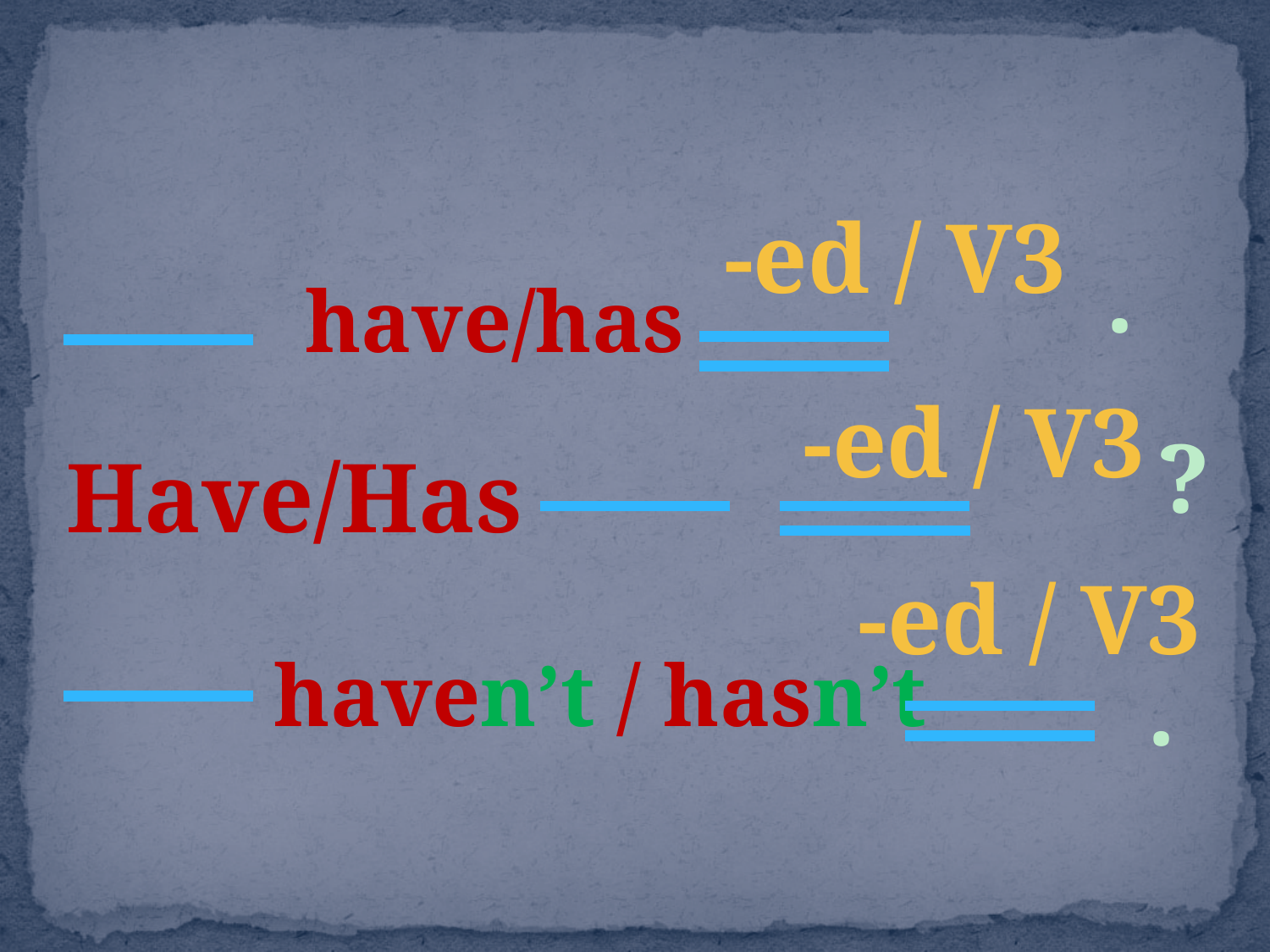

#

                  have/has

                 haven’t / hasn’t
-ed / V3
.
-ed / V3
?
Have/Has
-ed / V3
.